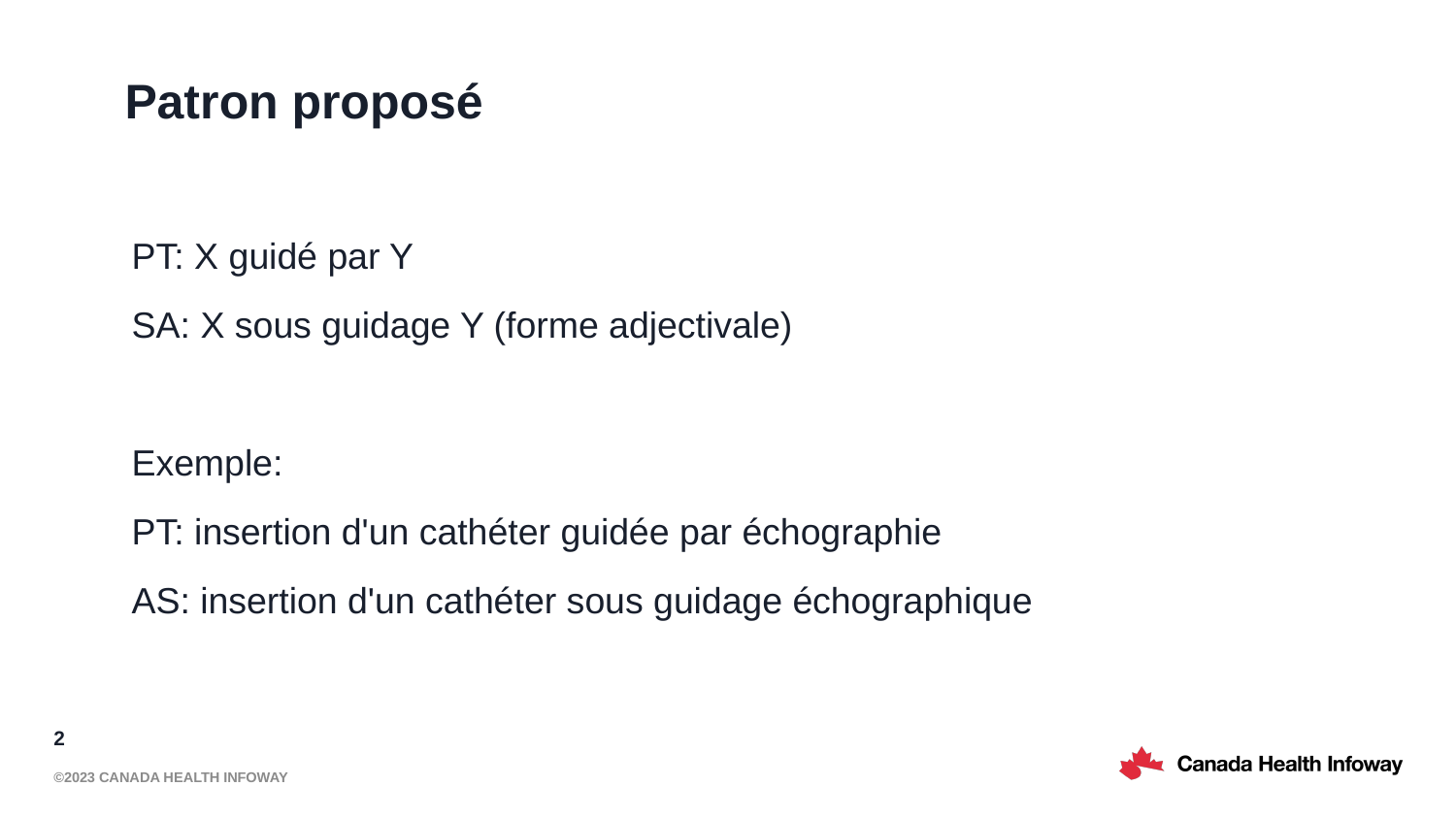

# Patron proposé
PT: X guidé par Y
SA: X sous guidage Y (forme adjectivale)

Exemple:
PT: insertion d'un cathéter guidée par échographie
AS: insertion d'un cathéter sous guidage échographique
2
©2023 Canada Health Infoway